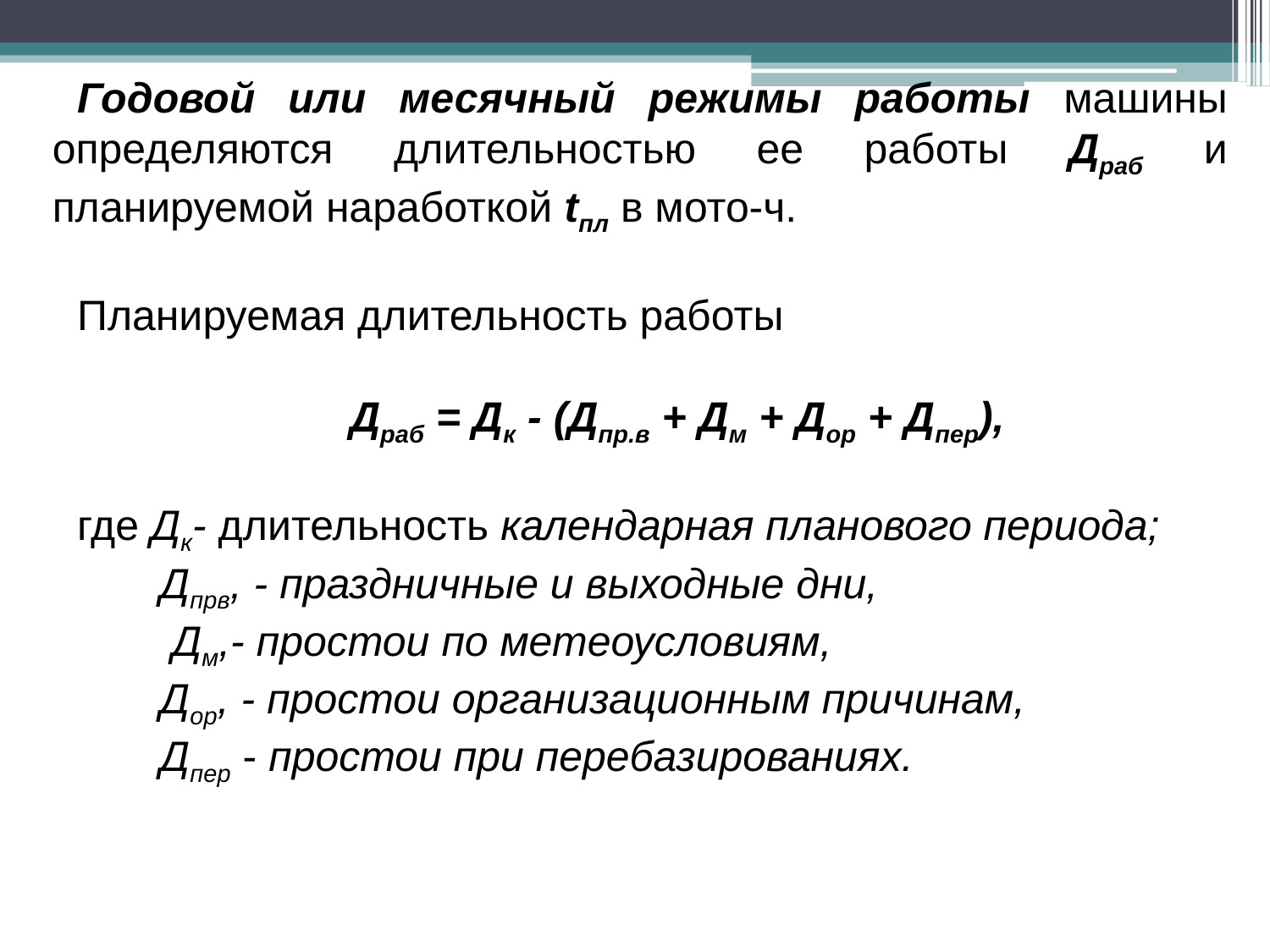

Годовой или месячный режимы работы машины определяются длительностью ее работы Драб и планируемой наработкой tпл в мото-ч.

Планируемая длительность работы

                       Драб = Дк - (Дпр.в + Дм + Дор + Дпер),

где Дк- длительность календарная планового периода;
       Дпрв, - праздничные и выходные дни,
        Дм,- простои по метеоусловиям,
       Дор, - простои организационным причинам,
       Дпер - простои при перебазированиях.